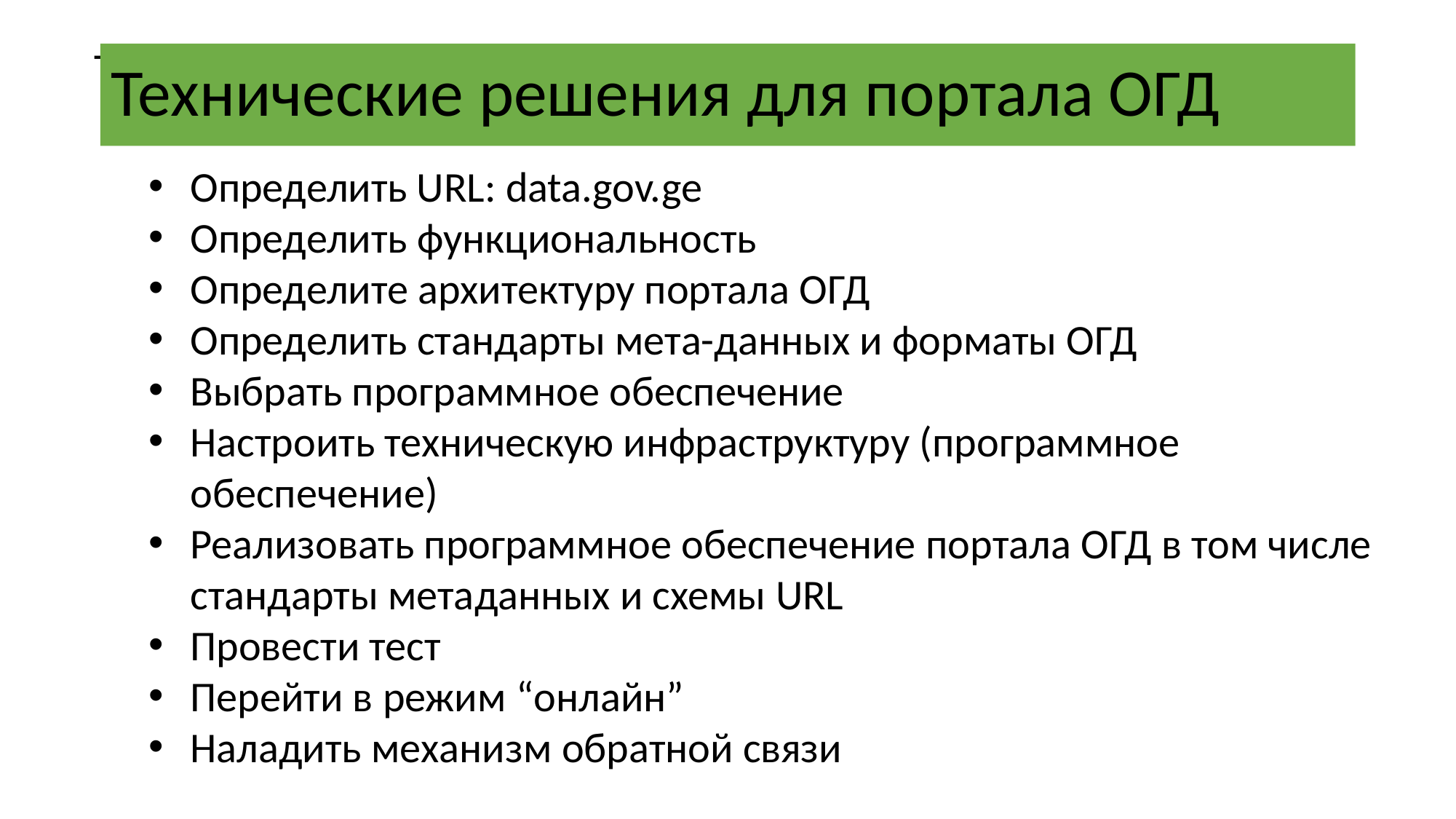

Technical aspects of OGD Portal
# Технические решения для портала ОГД
Определить URL: data.gov.ge
Определить функциональность
Определите архитектуру портала ОГД
Определить стандарты мета-данных и форматы ОГД
Выбрать программное обеспечение
Настроить техническую инфраструктуру (программное обеспечение)
Реализовать программное обеспечение портала ОГД в том числе стандарты метаданных и схемы URL
Провести тест
Перейти в режим “онлайн”
Наладить механизм обратной связи